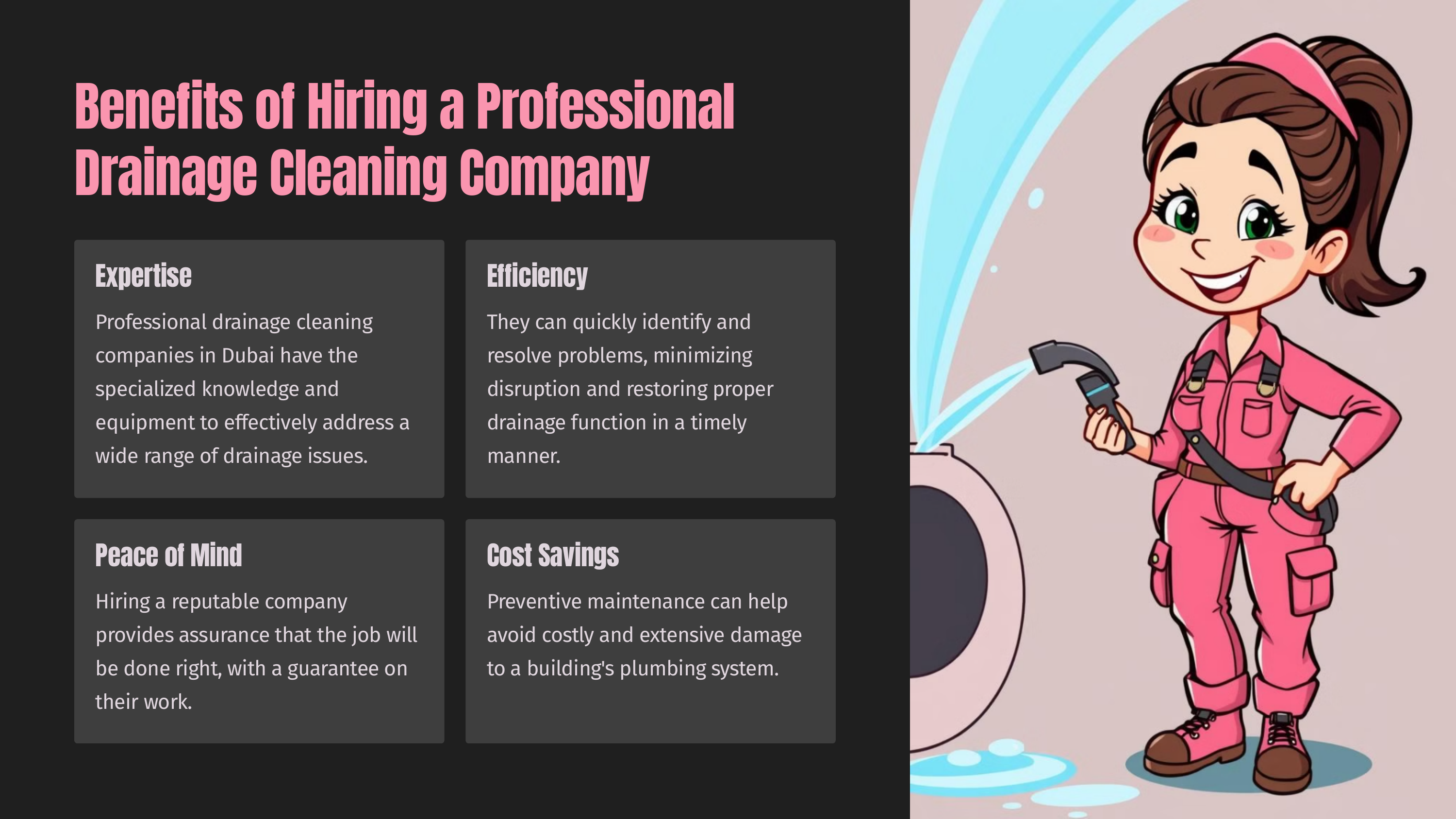

Benefits of Hiring a Professional Drainage Cleaning Company

Expertise
Efficiency
Professional drainage cleaning companies in Dubai have the specialized knowledge and equipment to effectively address a wide range of drainage issues.
They can quickly identify and resolve problems, minimizing disruption and restoring proper drainage function in a timely manner.

Peace of Mind
Cost Savings
Hiring a reputable company provides assurance that the job will be done right, with a guarantee on their work.
Preventive maintenance can help avoid costly and extensive damage to a building's plumbing system.